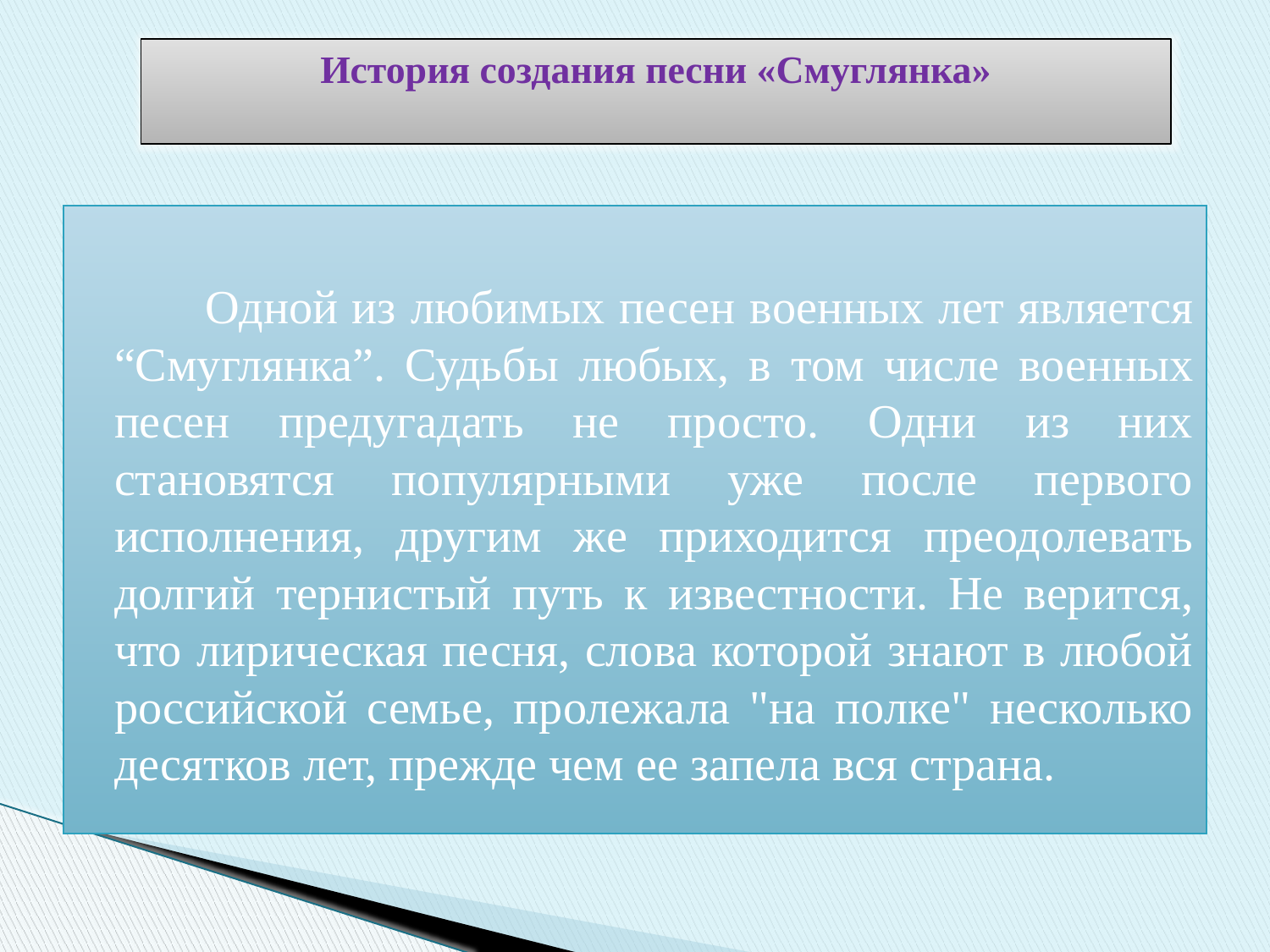

История создания песни «Смуглянка»

         Одной из любимых песен военных лет является “Смуглянка”. Судьбы любых, в том числе военных песен предугадать не просто. Одни из них становятся популярными уже после первого исполнения, другим же приходится преодолевать долгий тернистый путь к известности. Не верится, что лирическая песня, слова которой знают в любой российской семье, пролежала "на полке" несколько десятков лет, прежде чем ее запела вся страна.